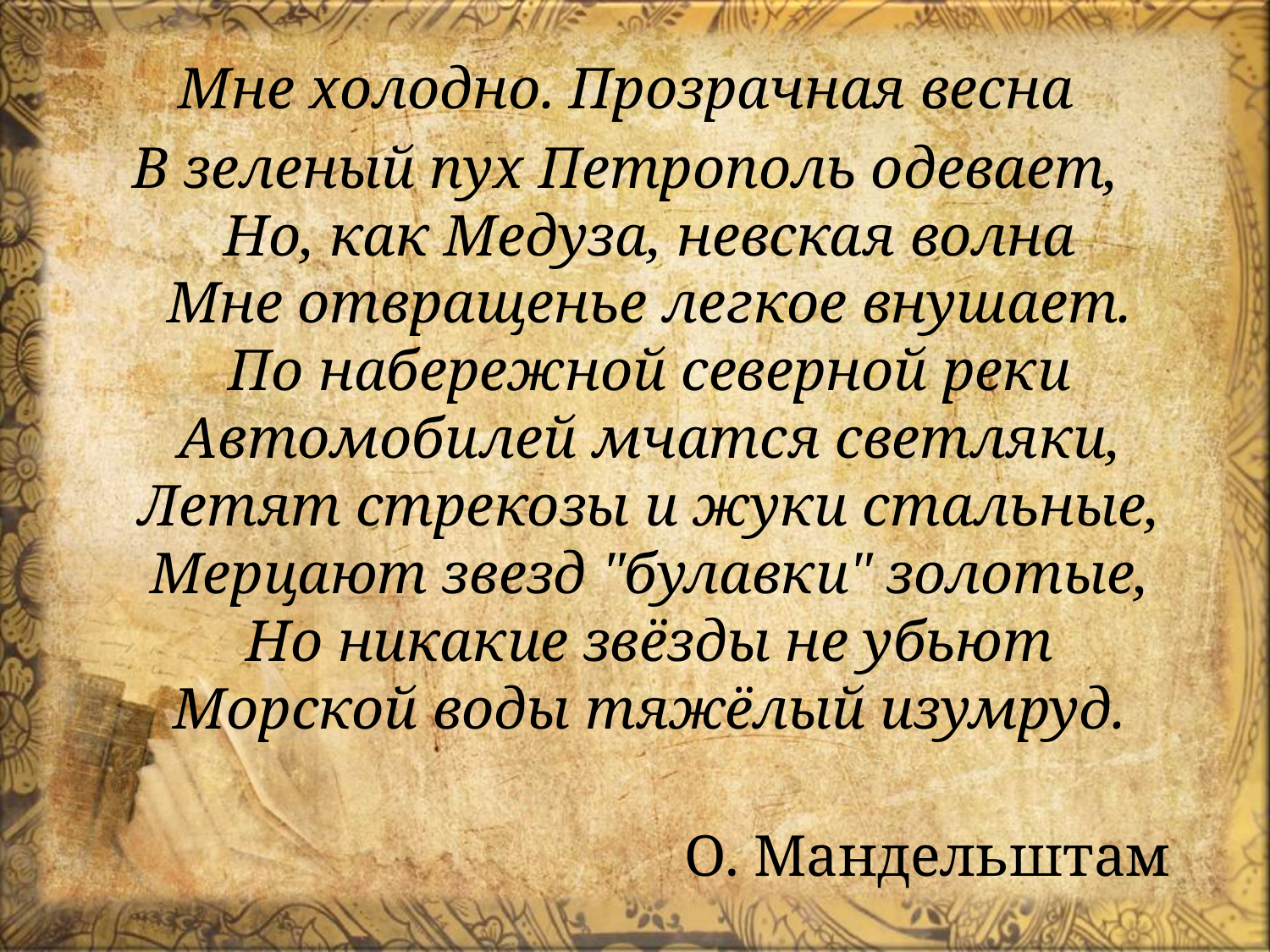

Мне холодно. Прозрачная весна
В зеленый пух Петрополь одевает,
Но, как Медуза, невская волна
Мне отвращенье легкое внушает.
По набережной северной реки
Автомобилей мчатся светляки,
Летят стрекозы и жуки стальные,
Мерцают звезд "булавки" золотые,
Но никакие звёзды не убьют
Морской воды тяжёлый изумруд.
 О. Мандельштам